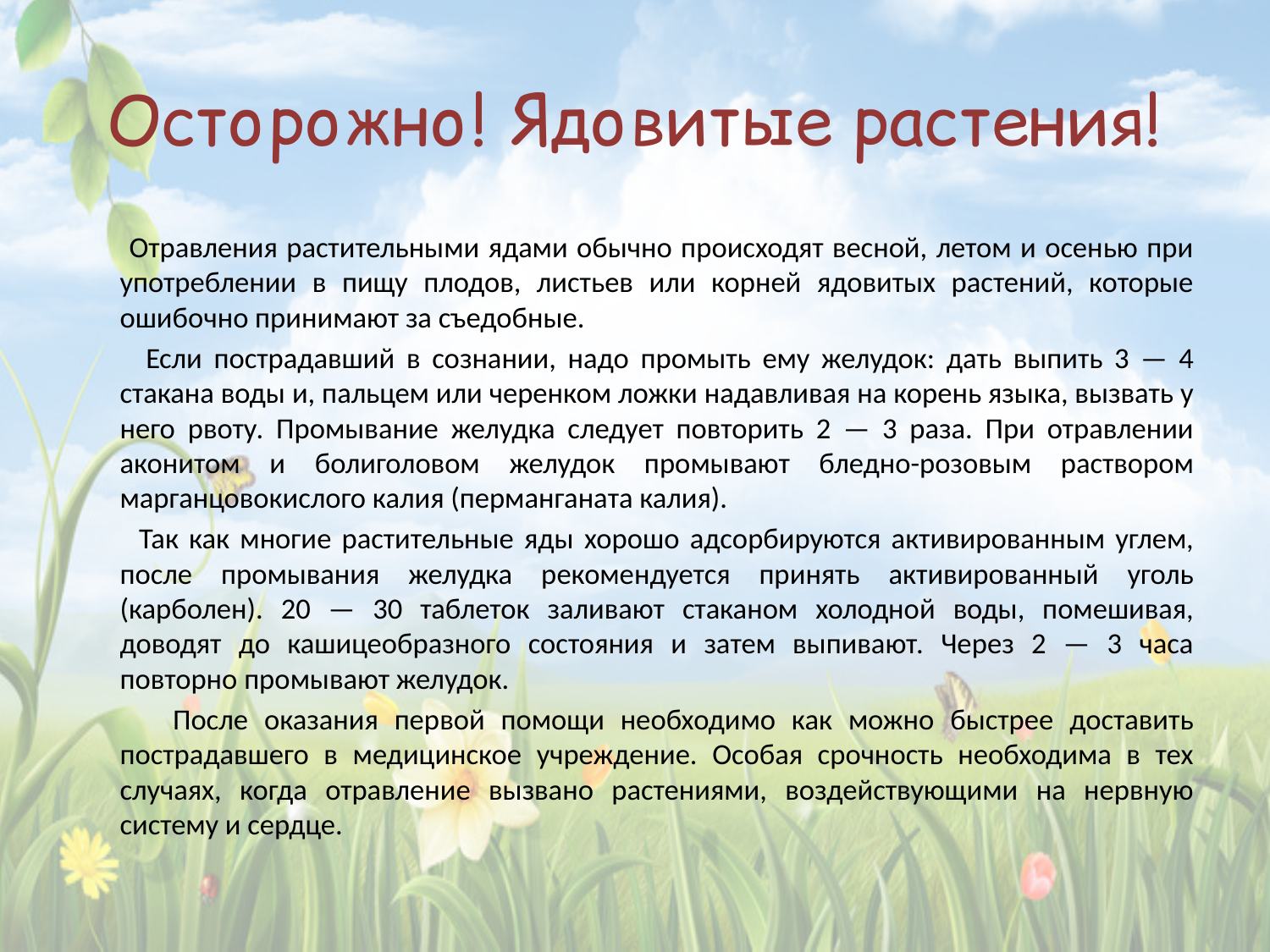

# Осторожно! Ядовитые растения!
      Отравления растительными ядами обычно происходят весной, летом и осенью при употреблении в пищу плодов, листьев или корней ядовитых растений, которые ошибочно принимают за съедобные.
      Если пострадавший в сознании, надо промыть ему желудок: дать выпить 3 — 4 стакана воды и, пальцем или черенком ложки надавливая на корень языка, вызвать у него рвоту. Промывание желудка следует повторить 2 — 3 раза. При отравлении аконитом и болиголовом желудок промывают бледно-розовым раствором марганцовокислого калия (перманганата калия).
      Так как многие растительные яды хорошо адсорбируются активированным углем, после промывания желудка рекомендуется принять активированный уголь (карболен). 20 — 30 таблеток заливают стаканом холодной воды, помешивая, доводят до кашицеобразного состояния и затем выпивают. Через 2 — 3 часа повторно промывают желудок.
      После оказания первой помощи необходимо как можно быстрее доставить пострадавшего в медицинское учреждение. Особая срочность необходима в тех случаях, когда отравление вызвано растениями, воздействующими на нервную систему и сердце.